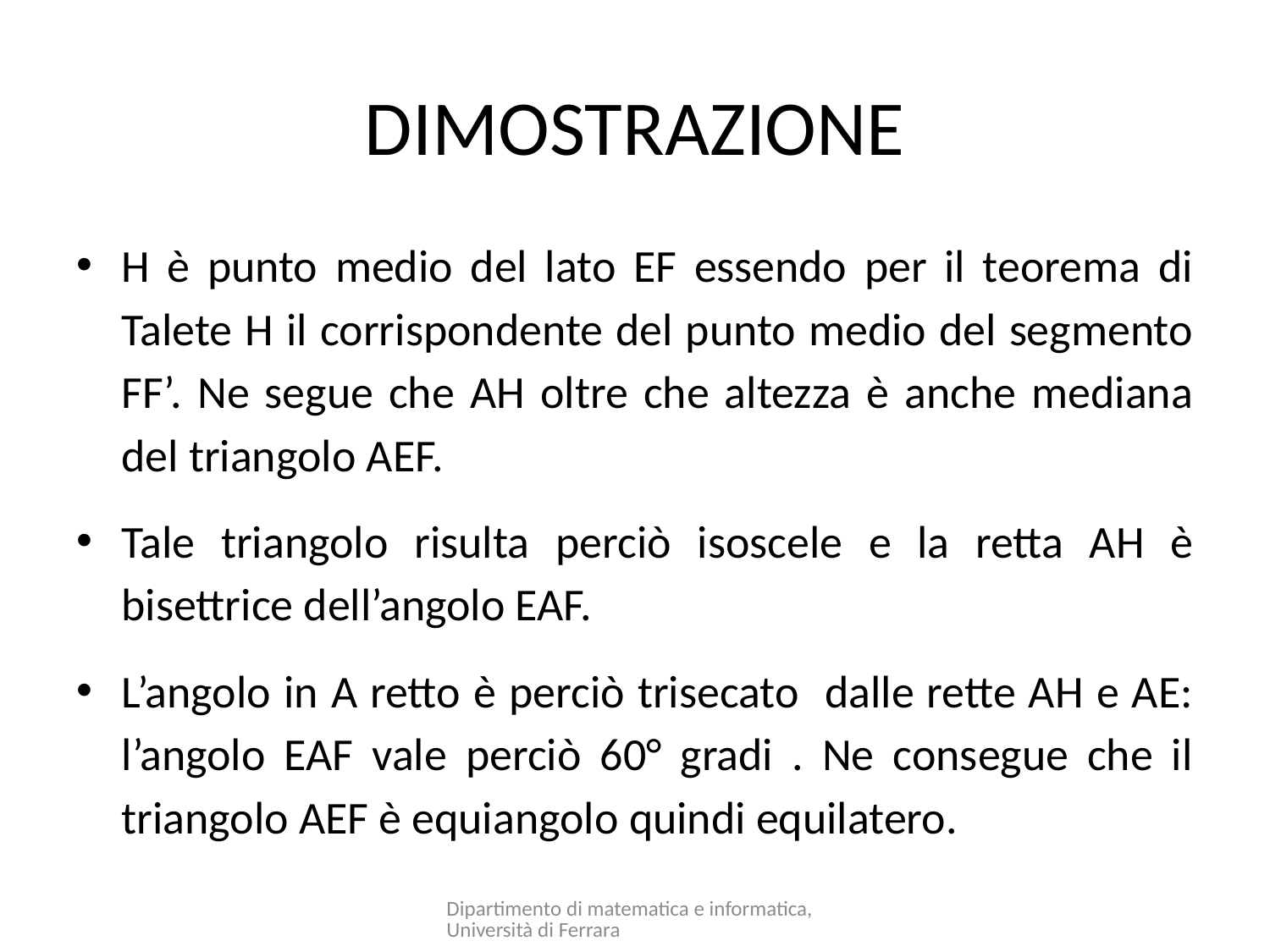

# Dimostrazione
H è punto medio del lato EF essendo per il teorema di Talete H il corrispondente del punto medio del segmento FF’. Ne segue che AH oltre che altezza è anche mediana del triangolo AEF.
Tale triangolo risulta perciò isoscele e la retta AH è bisettrice dell’angolo EAF.
L’angolo in A retto è perciò trisecato  dalle rette AH e AE: l’angolo EAF vale perciò 60° gradi . Ne consegue che il triangolo AEF è equiangolo quindi equilatero.
Dipartimento di matematica e informatica, Università di Ferrara